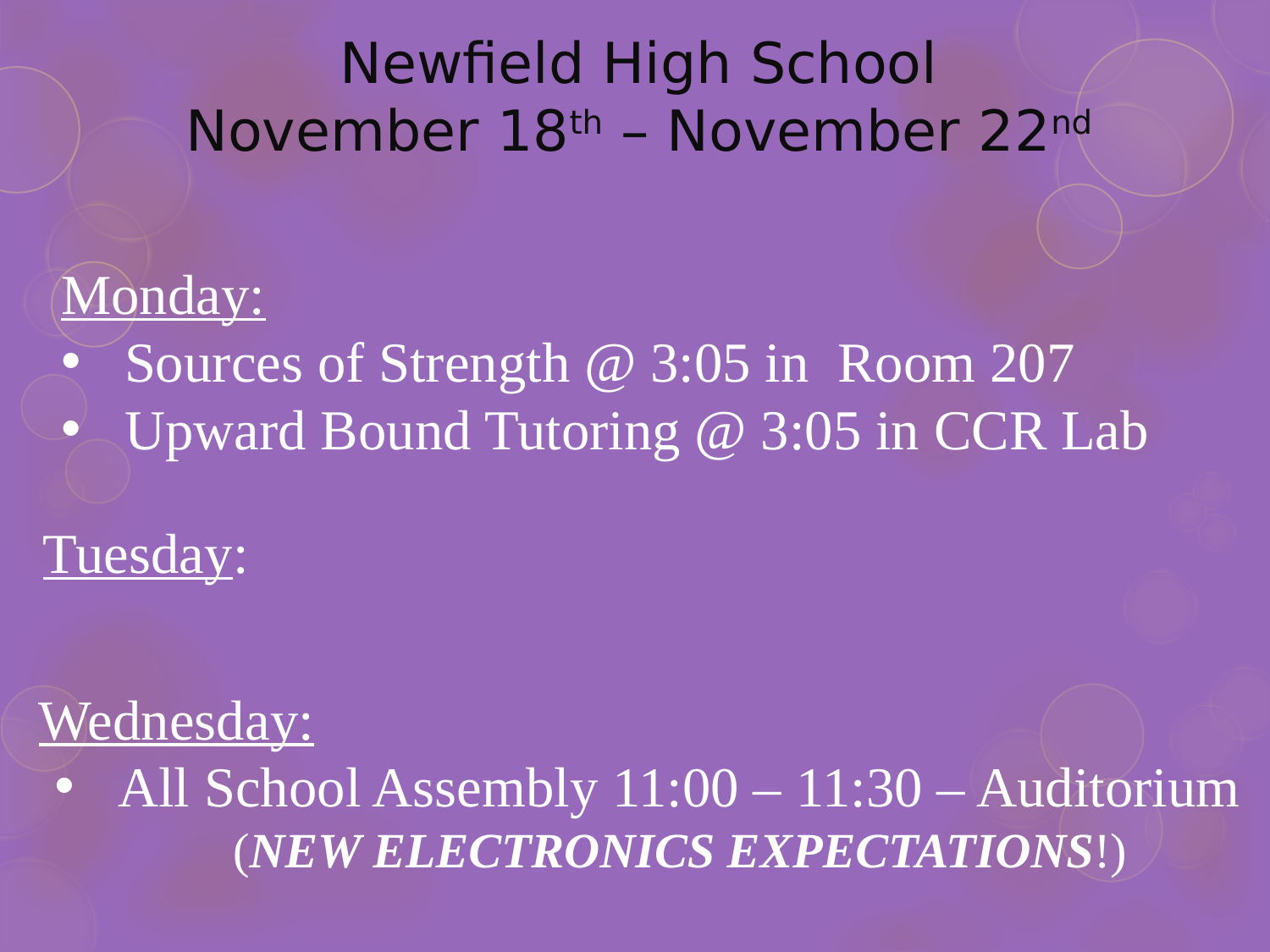

Newfield High School
November 18th – November 22nd
Monday:
Sources of Strength @ 3:05 in  Room 207
Upward Bound Tutoring @ 3:05 in CCR Lab
Tuesday:
Wednesday:
All School Assembly 11:00 – 11:30 – Auditorium (NEW ELECTRONICS EXPECTATIONS!)